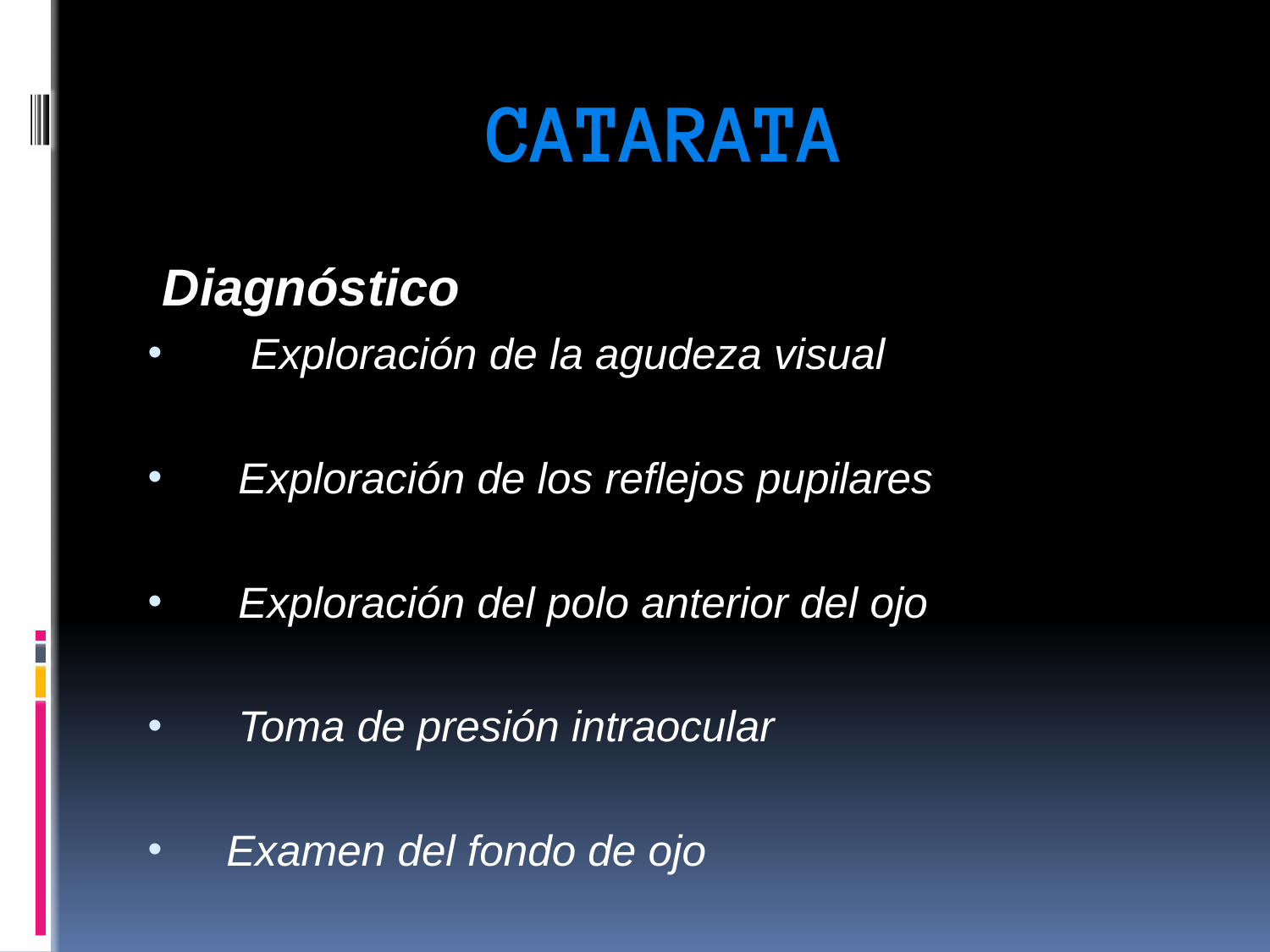

# CATARATA
 Diagnóstico
     Exploración de la agudeza visual

    Exploración de los reflejos pupilares

    Exploración del polo anterior del ojo

    Toma de presión intraocular

   Examen del fondo de ojo